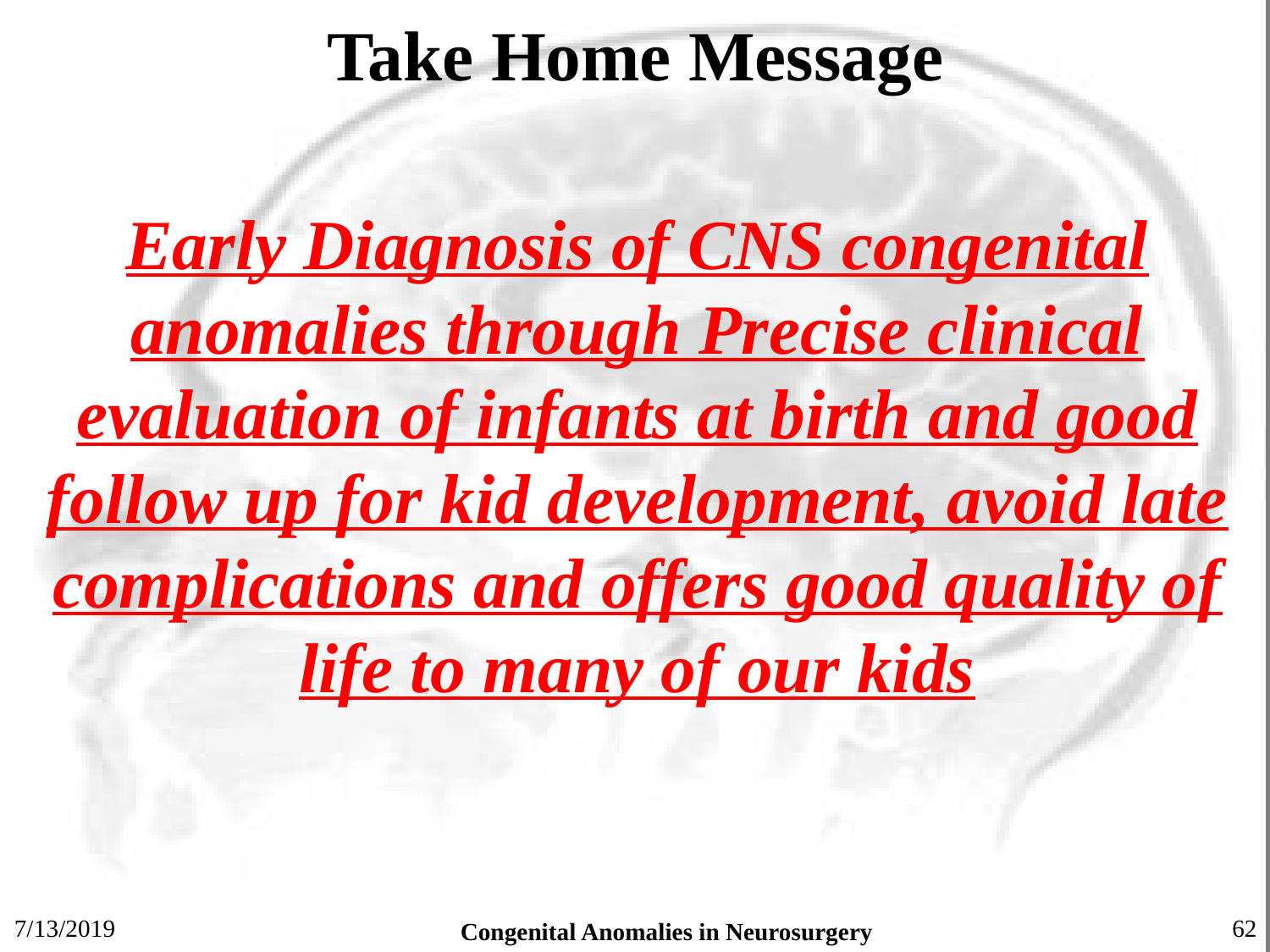

# Take Home Message
Early Diagnosis of CNS congenital anomalies through Precise clinical evaluation of infants at birth and good follow up for kid development, avoid late complications and offers good quality of life to many of our kids
7/13/2019
Congenital Anomalies in Neurosurgery
62